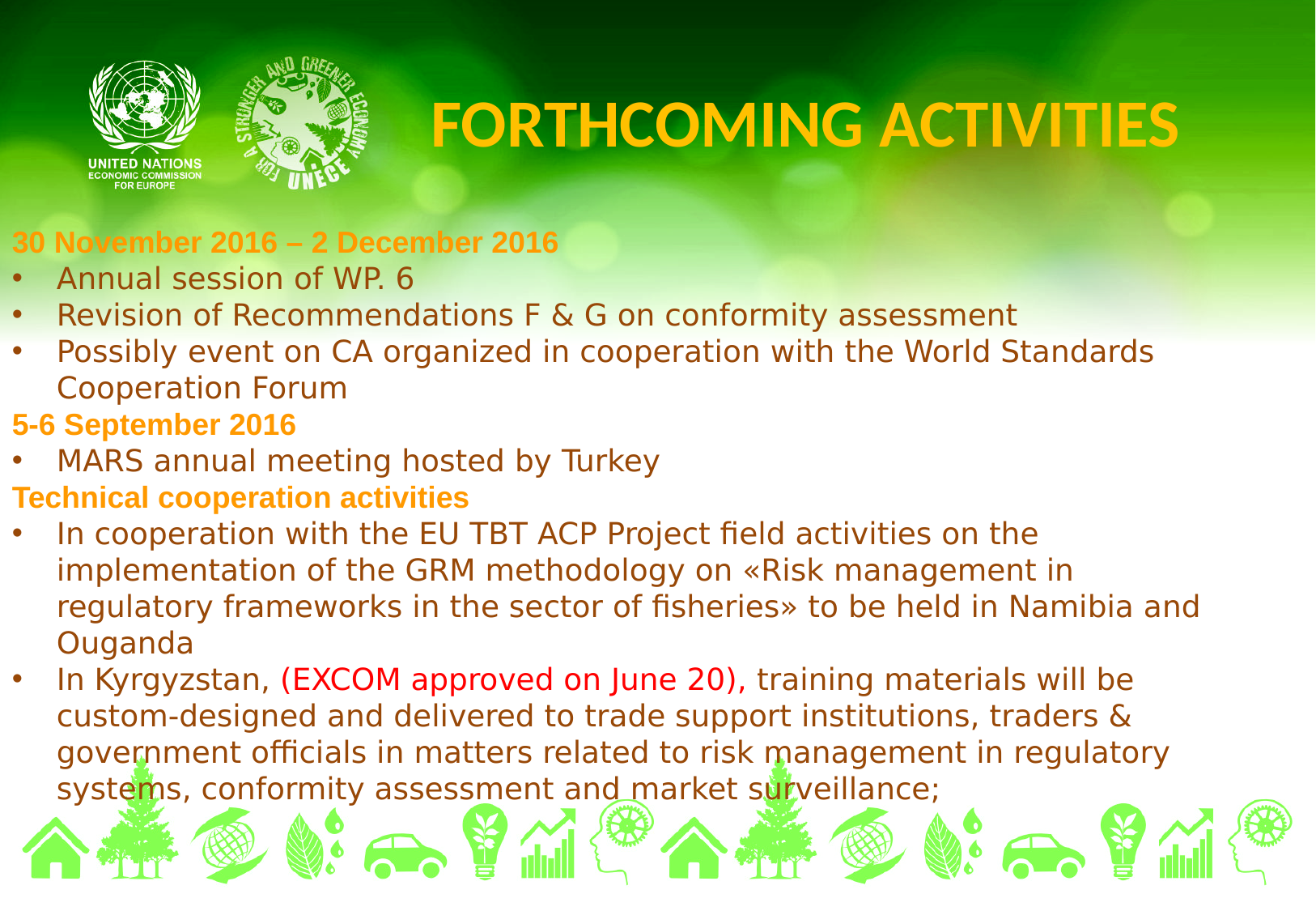

# FORTHCOMING ACTIVITIES
30 November 2016 – 2 December 2016
Annual session of WP. 6
Revision of Recommendations F & G on conformity assessment
Possibly event on CA organized in cooperation with the World Standards Cooperation Forum
5-6 September 2016
MARS annual meeting hosted by Turkey
Technical cooperation activities
In cooperation with the EU TBT ACP Project field activities on the implementation of the GRM methodology on «Risk management in regulatory frameworks in the sector of fisheries» to be held in Namibia and Ouganda
In Kyrgyzstan, (EXCOM approved on June 20), training materials will be custom-designed and delivered to trade support institutions, traders & government officials in matters related to risk management in regulatory systems, conformity assessment and market surveillance;